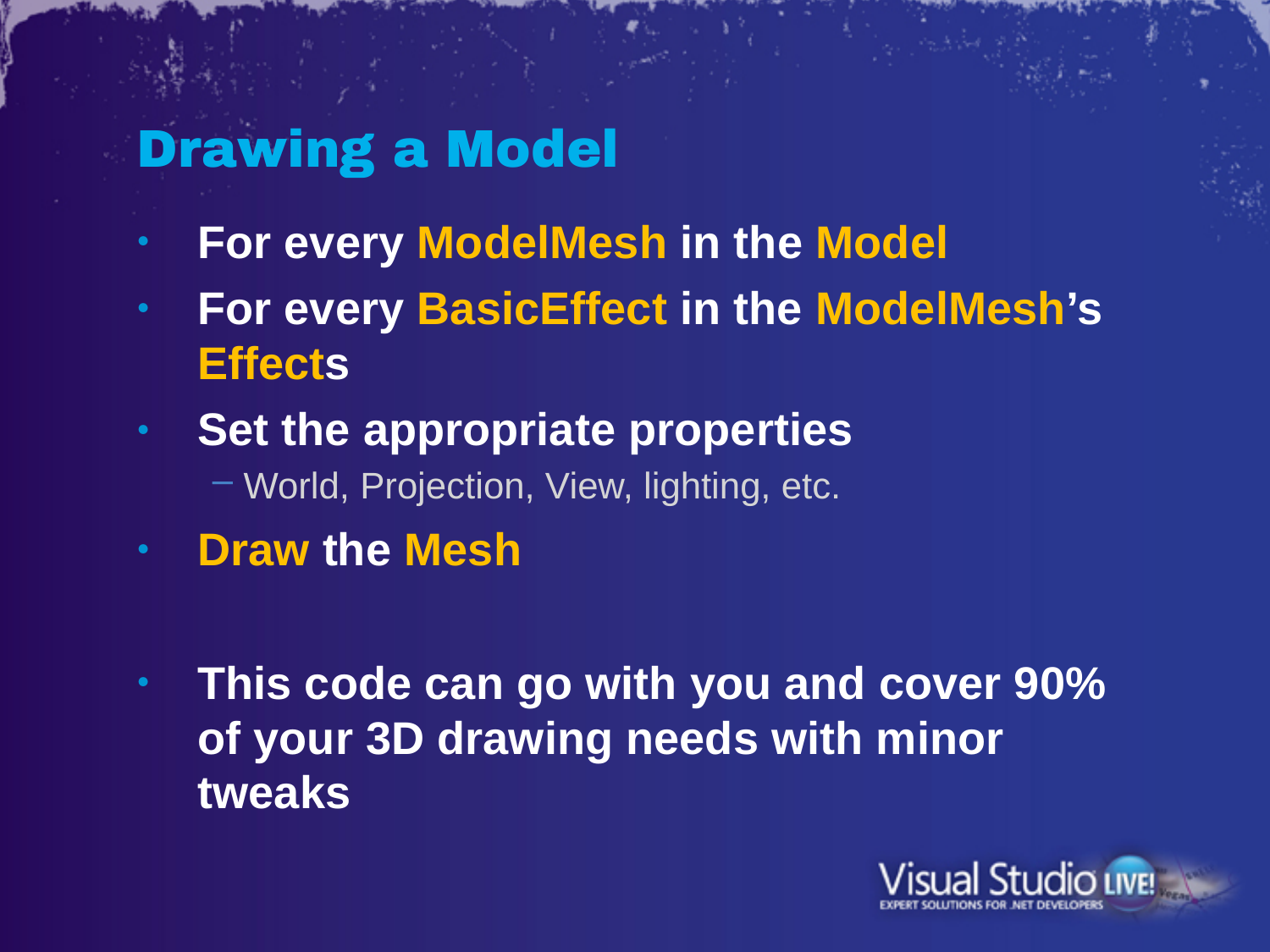

# Drawing a Model
For every ModelMesh in the Model
For every BasicEffect in the ModelMesh’s Effects
Set the appropriate properties
World, Projection, View, lighting, etc.
Draw the Mesh

This code can go with you and cover 90% of your 3D drawing needs with minor tweaks